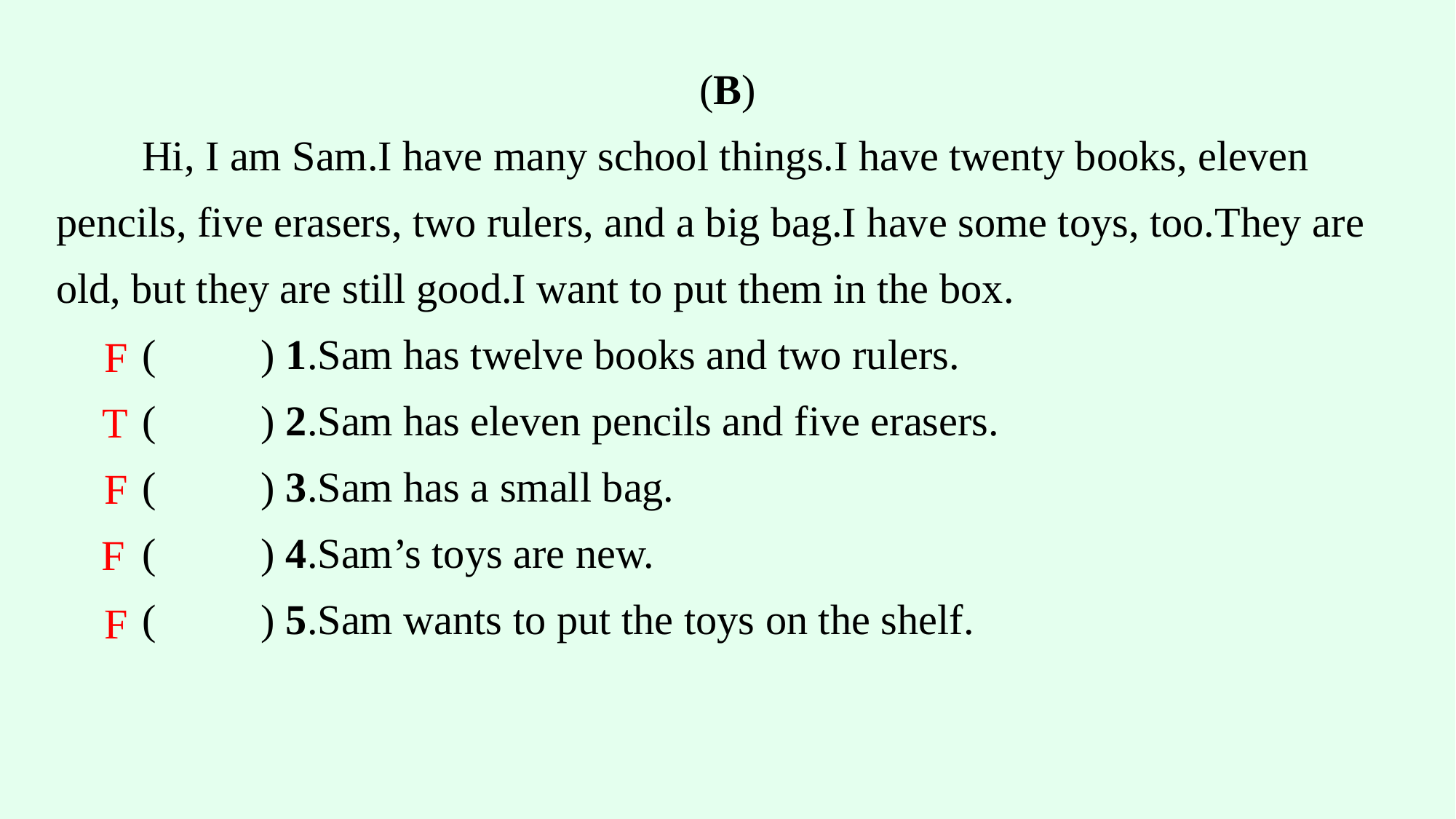

(B)
Hi, I am Sam.I have many school things.I have twenty books, eleven pencils, five erasers, two rulers, and a big bag.I have some toys, too.They are old, but they are still good.I want to put them in the box.
(　　) 1.Sam has twelve books and two rulers.
(　　) 2.Sam has eleven pencils and five erasers.
(　　) 3.Sam has a small bag.
(　　) 4.Sam’s toys are new.
(　　) 5.Sam wants to put the toys on the shelf.
F
T
F
F
F